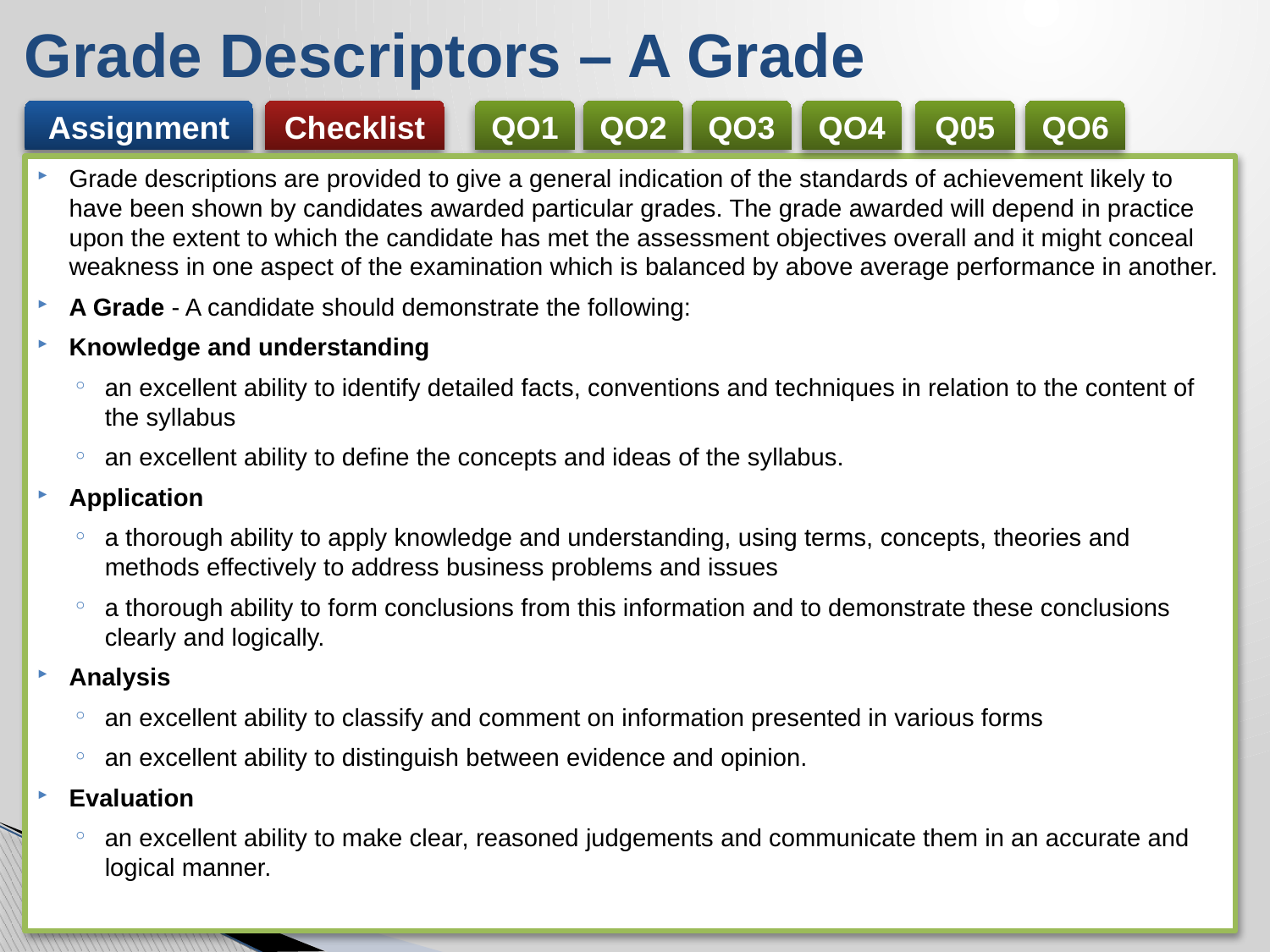

# Grade Descriptors – A Grade
Assignment
Checklist
QO1
QO2
QO3
QO4
Q05
QO6
Grade descriptions are provided to give a general indication of the standards of achievement likely to have been shown by candidates awarded particular grades. The grade awarded will depend in practice upon the extent to which the candidate has met the assessment objectives overall and it might conceal weakness in one aspect of the examination which is balanced by above average performance in another.
A Grade - A candidate should demonstrate the following:
Knowledge and understanding
an excellent ability to identify detailed facts, conventions and techniques in relation to the content of the syllabus
an excellent ability to define the concepts and ideas of the syllabus.
Application
a thorough ability to apply knowledge and understanding, using terms, concepts, theories and methods effectively to address business problems and issues
a thorough ability to form conclusions from this information and to demonstrate these conclusions clearly and logically.
Analysis
an excellent ability to classify and comment on information presented in various forms
an excellent ability to distinguish between evidence and opinion.
Evaluation
an excellent ability to make clear, reasoned judgements and communicate them in an accurate and logical manner.